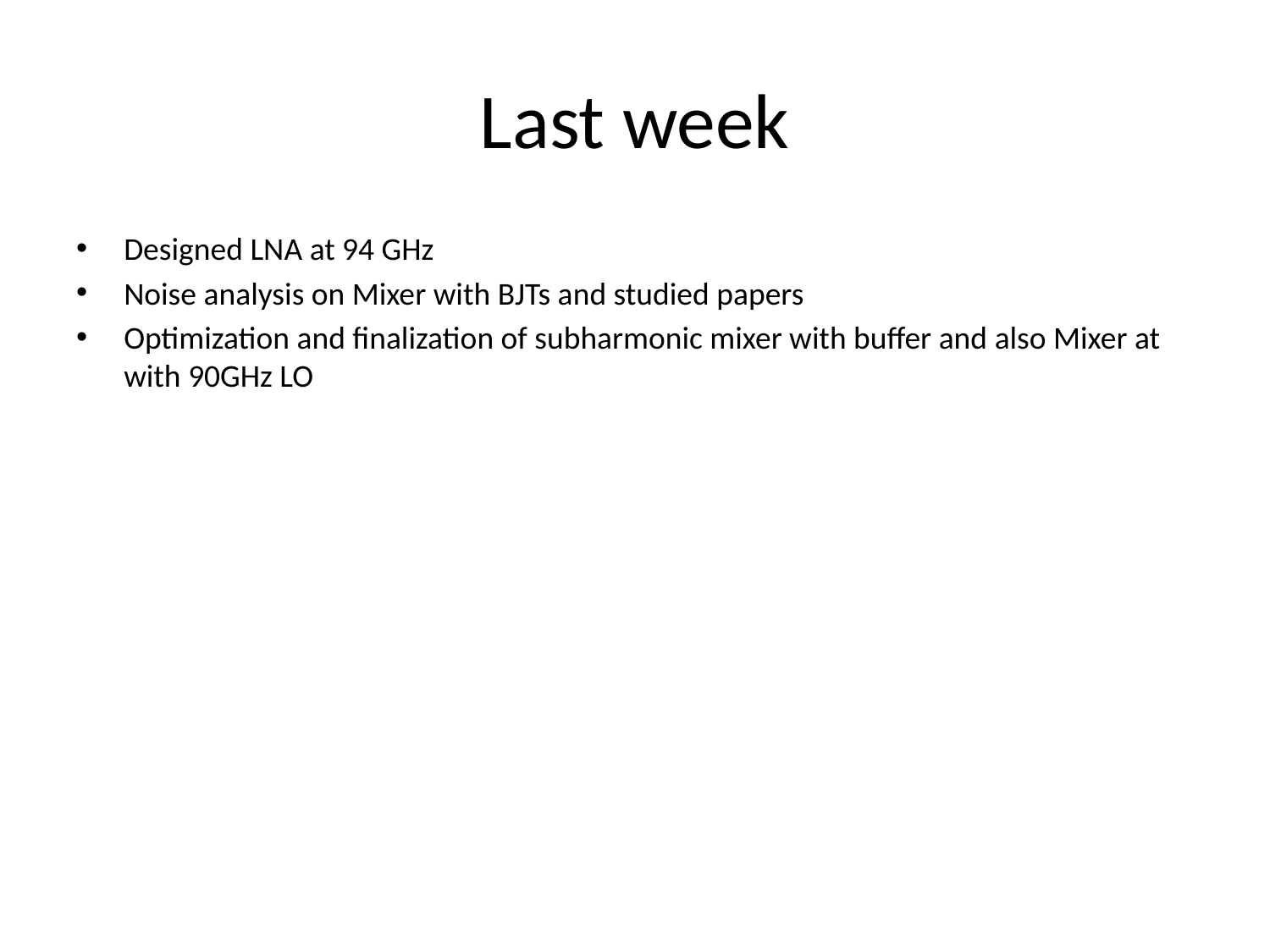

# Last week
Designed LNA at 94 GHz
Noise analysis on Mixer with BJTs and studied papers
Optimization and finalization of subharmonic mixer with buffer and also Mixer at with 90GHz LO